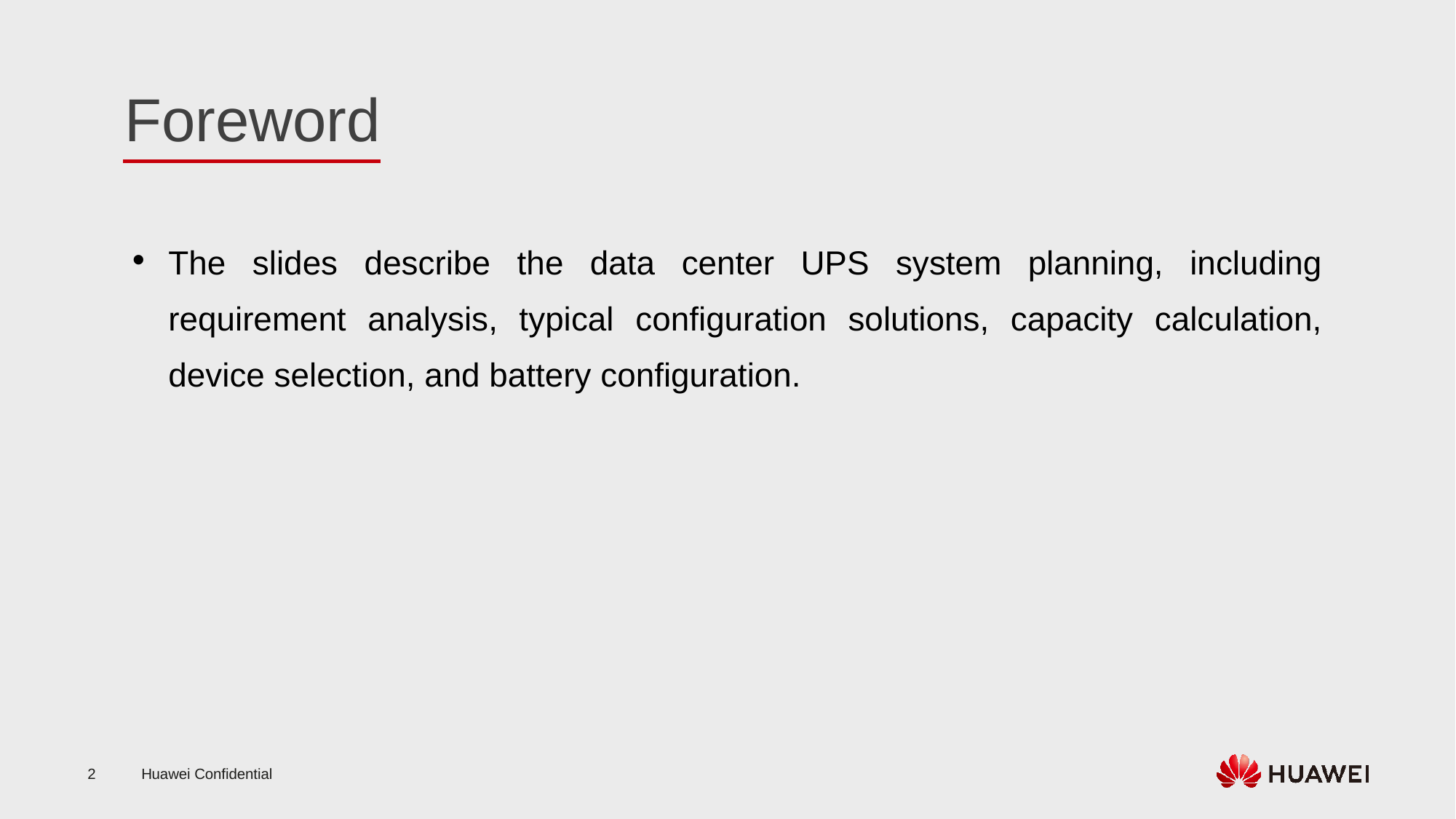

The slides describe the data center UPS system planning, including requirement analysis, typical configuration solutions, capacity calculation, device selection, and battery configuration.